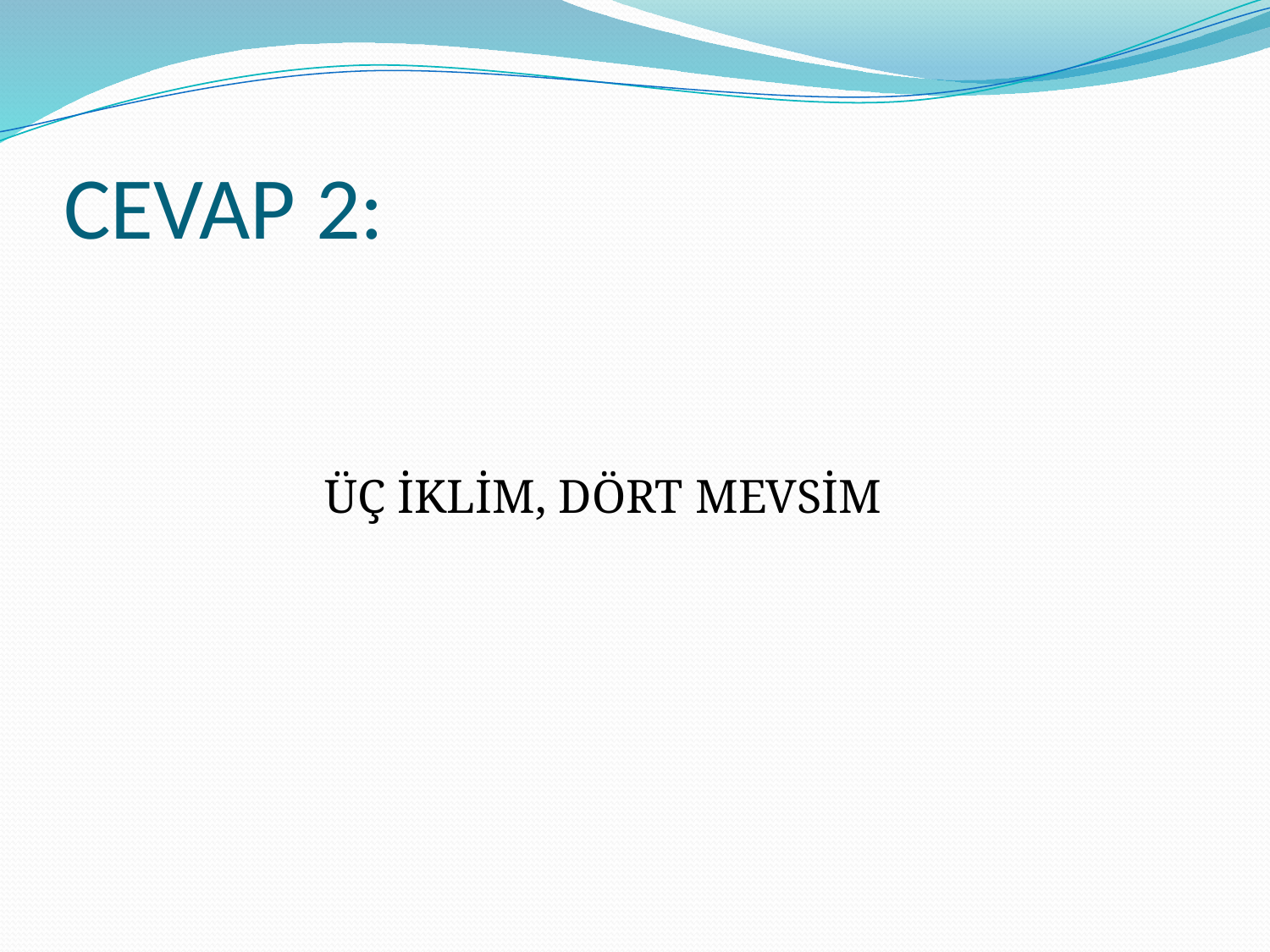

# CEVAP 2:

                     ÜÇ İKLİM, DÖRT MEVSİM